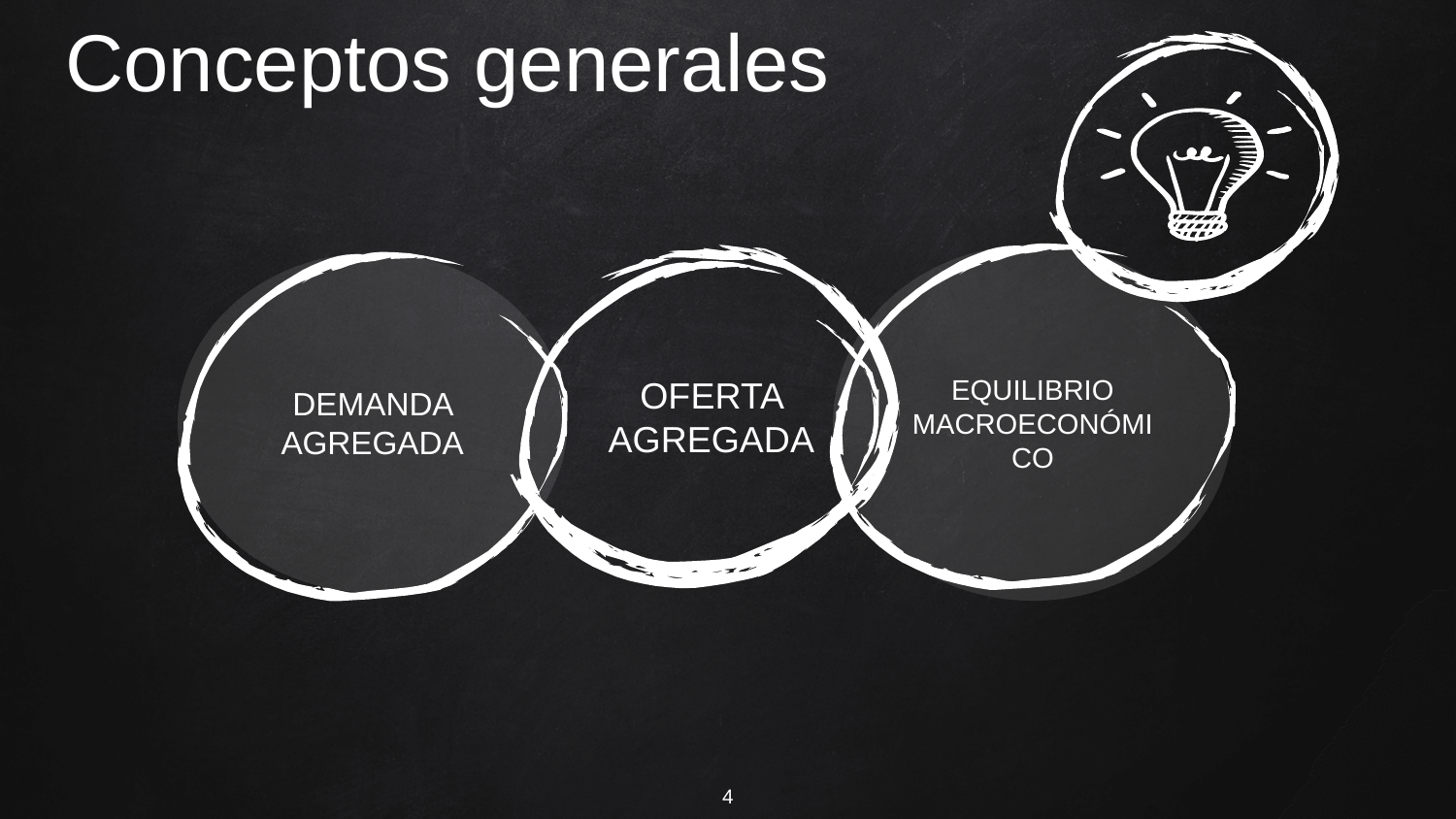

# Conceptos generales

EQUILIBRIO
MACROECONÓMICO

DEMANDA AGREGADA
OFERTA AGREGADA
4